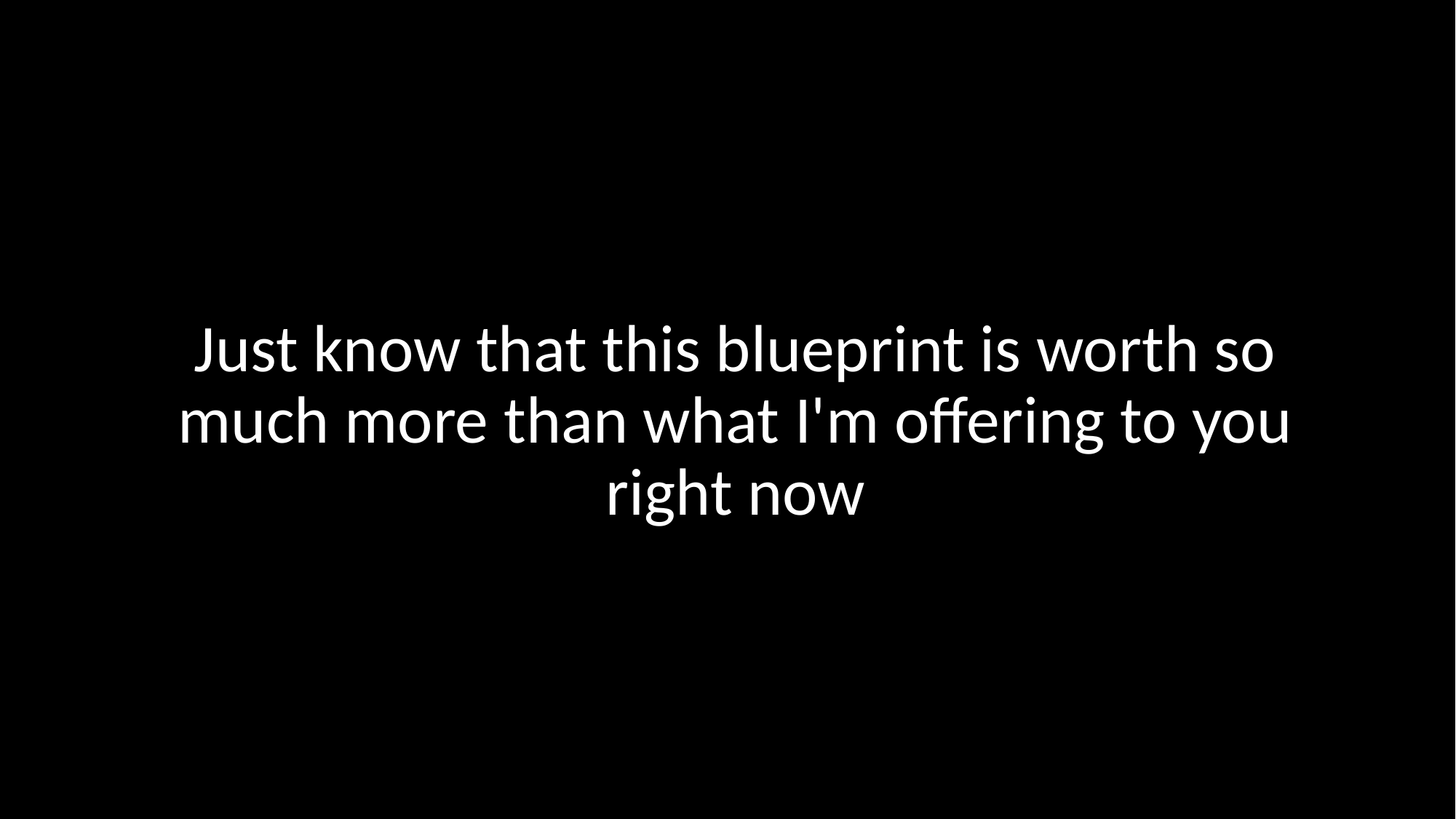

Just know that this blueprint is worth so much more than what I'm offering to you right now